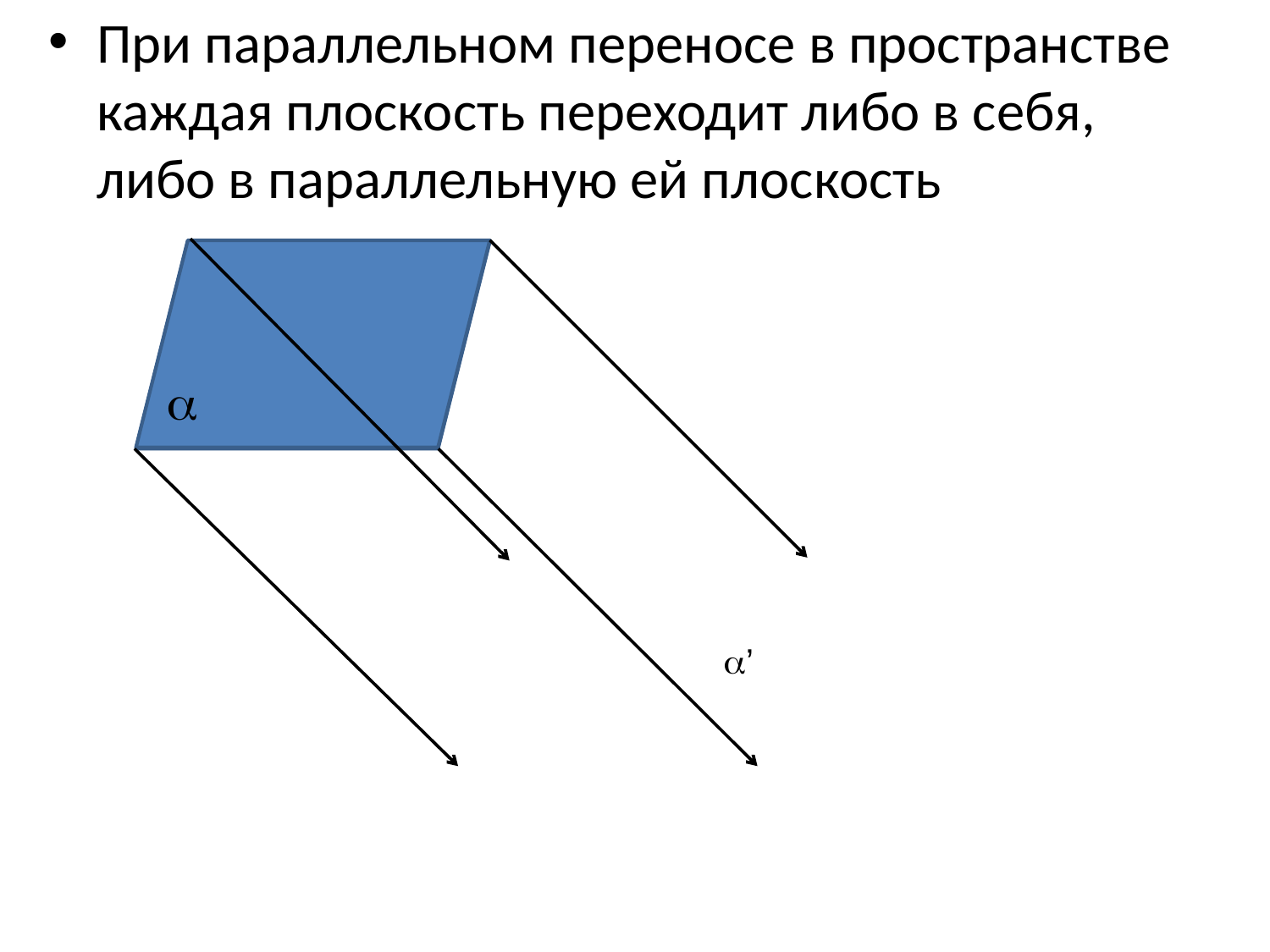

При параллельном переносе в пространстве каждая плоскость переходит либо в себя, либо в параллельную ей плоскость

α

α’